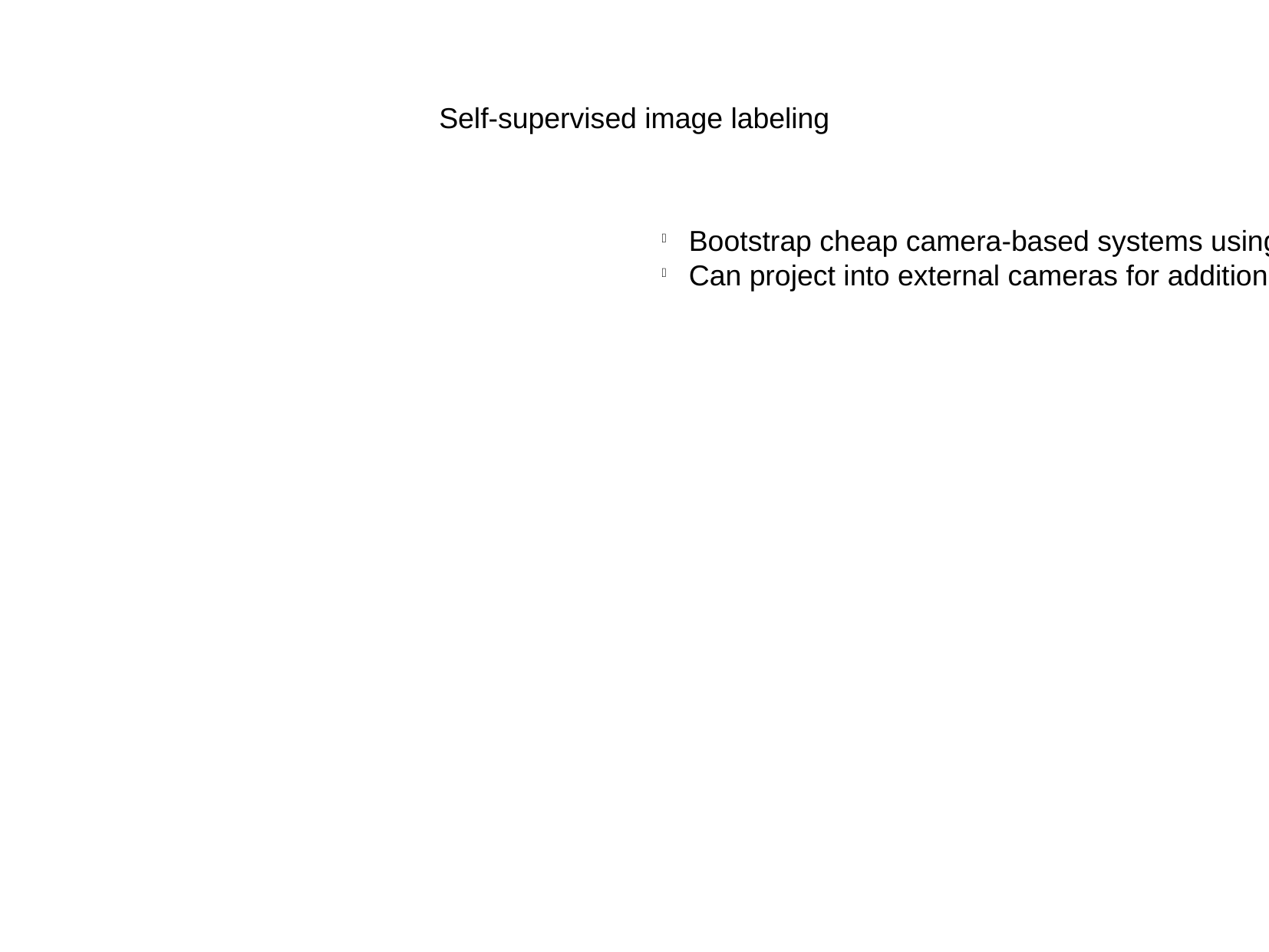

Self-supervised image labeling
Bootstrap cheap camera-based systems using large amounts of data labeled by expensive laser classifier
Can project into external cameras for additional views